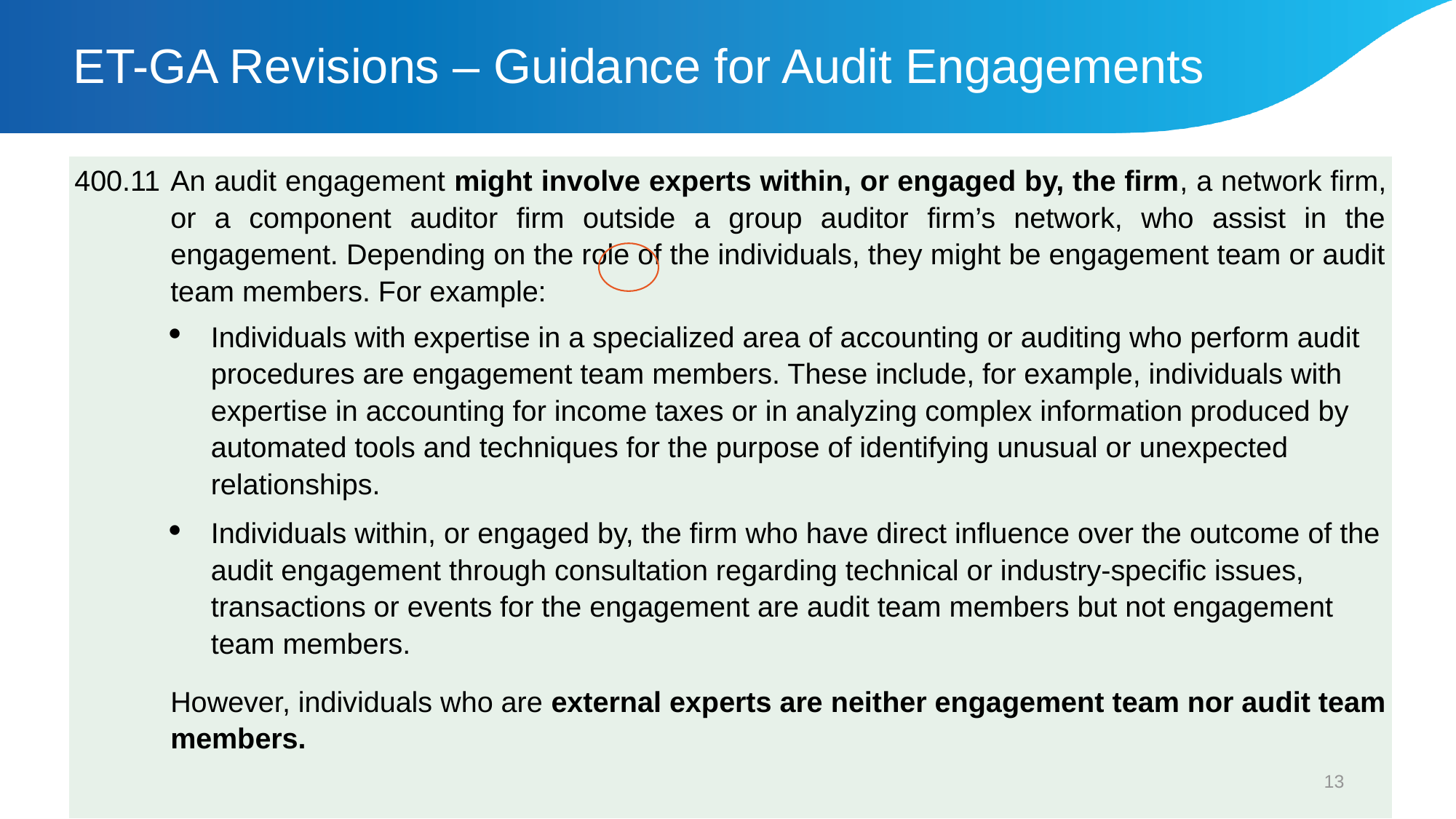

# ET-GA Revisions – Guidance for Audit Engagements
| 400.11 An audit engagement might involve experts within, or engaged by, the firm, a network firm, or a component auditor firm outside a group auditor firm’s network, who assist in the engagement. Depending on the role of the individuals, they might be engagement team or audit team members. For example: Individuals with expertise in a specialized area of accounting or auditing who perform audit procedures are engagement team members. These include, for example, individuals with expertise in accounting for income taxes or in analyzing complex information produced by automated tools and techniques for the purpose of identifying unusual or unexpected relationships. Individuals within, or engaged by, the firm who have direct influence over the outcome of the audit engagement through consultation regarding technical or industry-specific issues, transactions or events for the engagement are audit team members but not engagement team members. However, individuals who are external experts are neither engagement team nor audit team members. |
| --- |

13